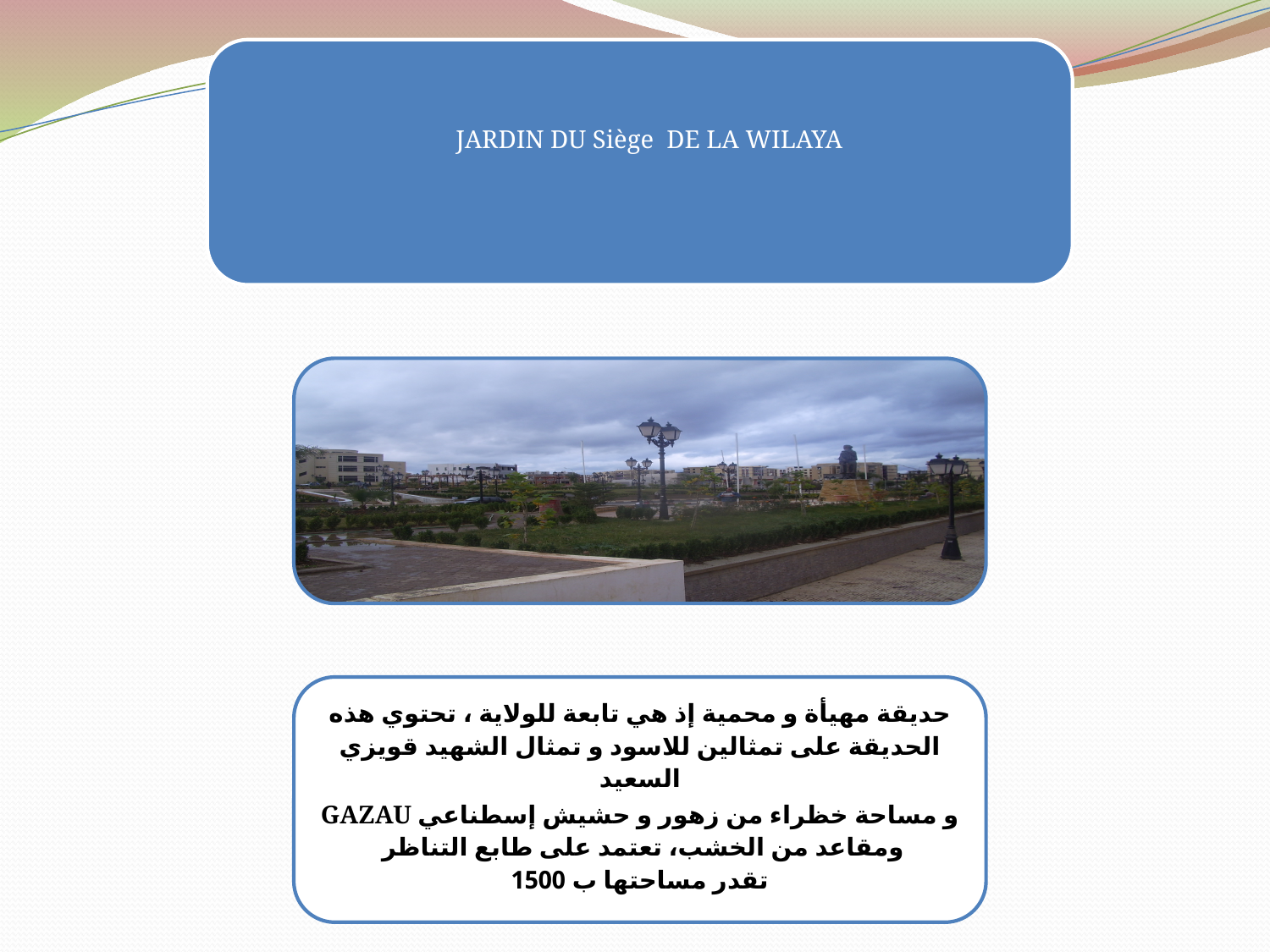

JARDIN DU Siège  DE LA WILAYA
و مساحة خظراء من زهور و حشيش إسطناعي GAZAU
ومقاعد من الخشب، تعتمد على طابع التناظر
تقدر مساحتها ب 1500